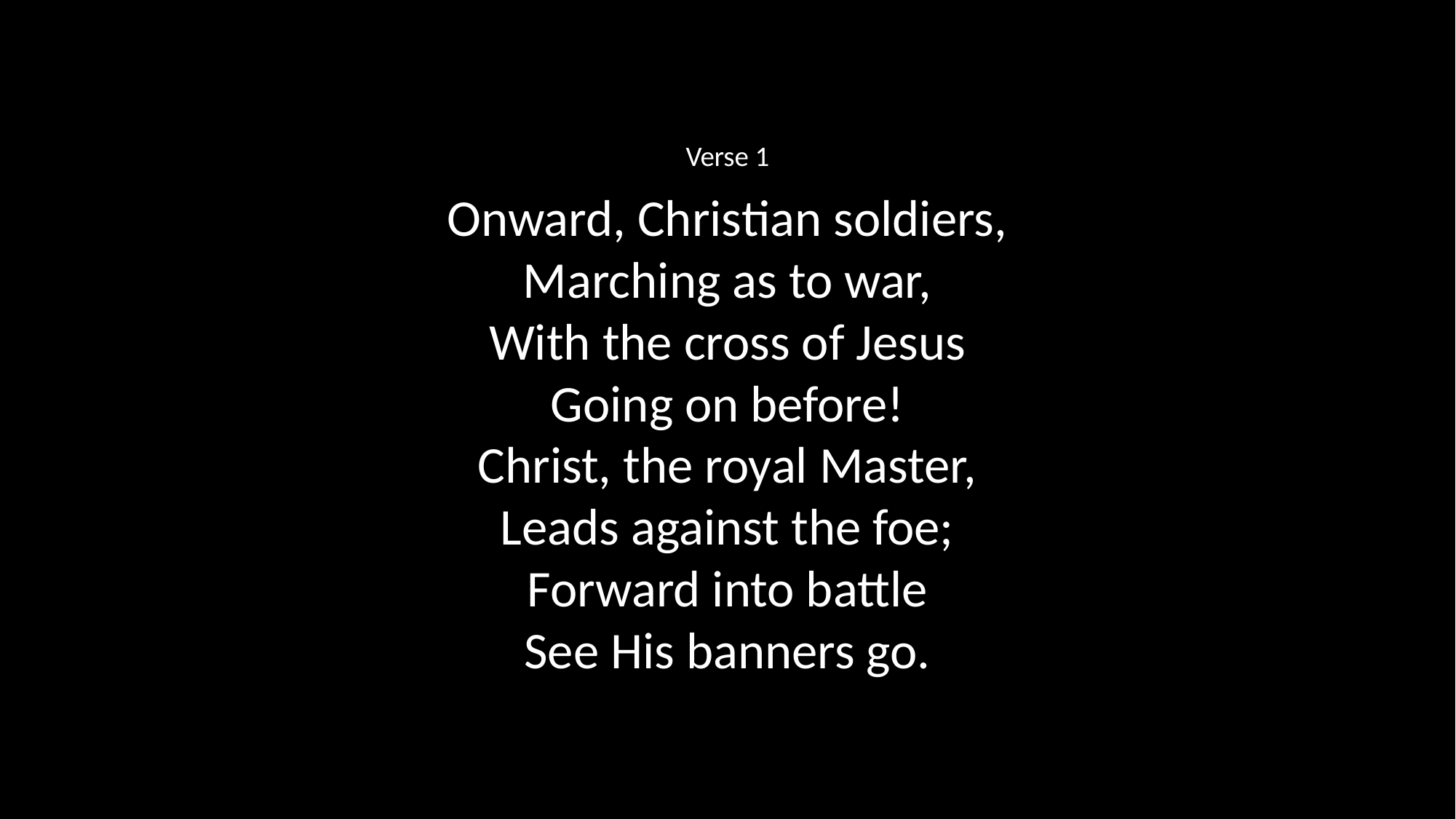

Verse 1
Onward, Christian soldiers,
Marching as to war,
With the cross of Jesus
Going on before!
Christ, the royal Master,
Leads against the foe;
Forward into battle
See His banners go.